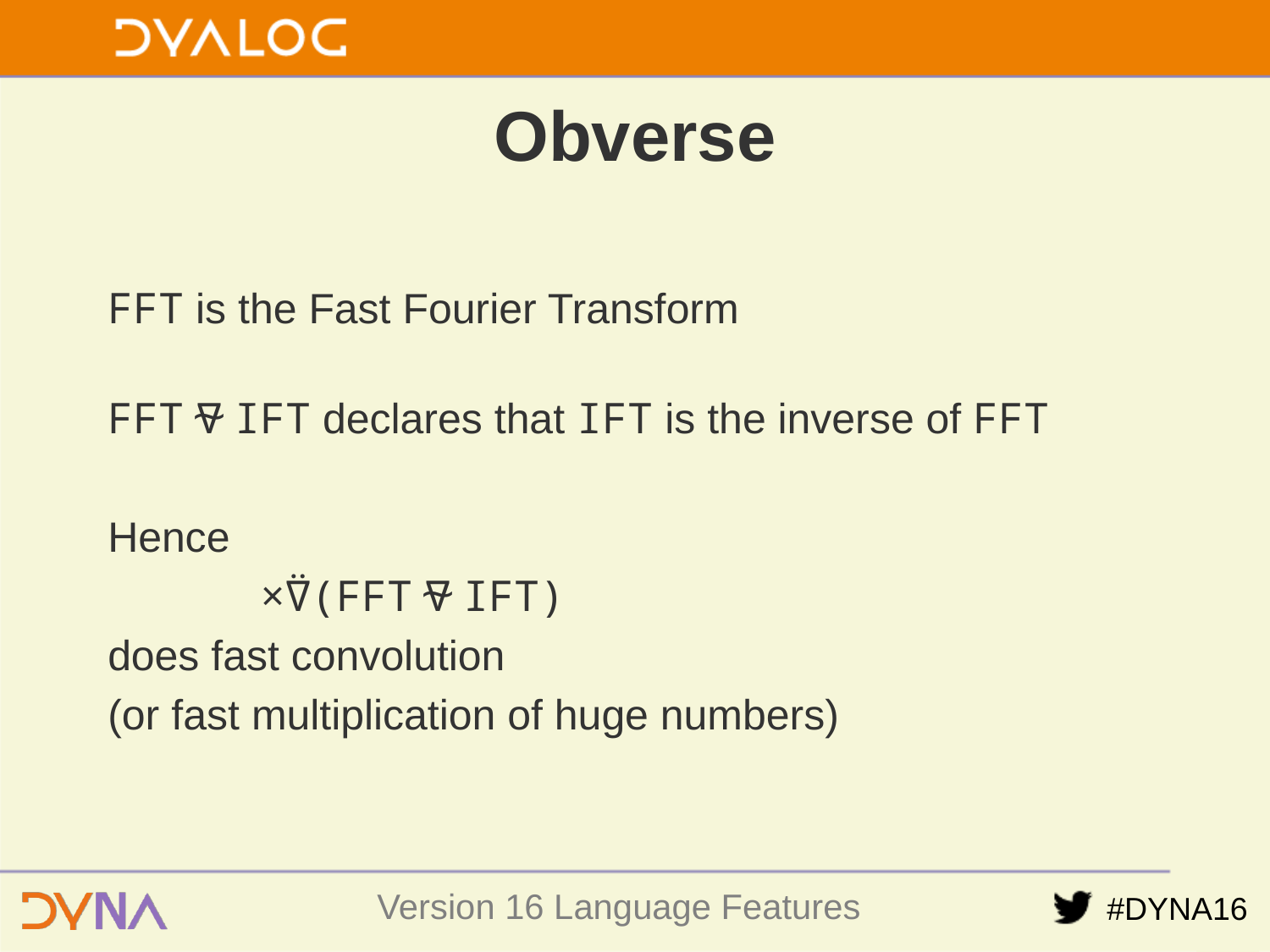

# Obverse
FFT is the Fast Fourier Transform
FFT⍫IFT declares that IFT is the inverse of FFT

Hence
      ×⍢(FFT⍫IFT)
does fast convolution
(or fast multiplication of huge numbers)
Version 16 Language Features